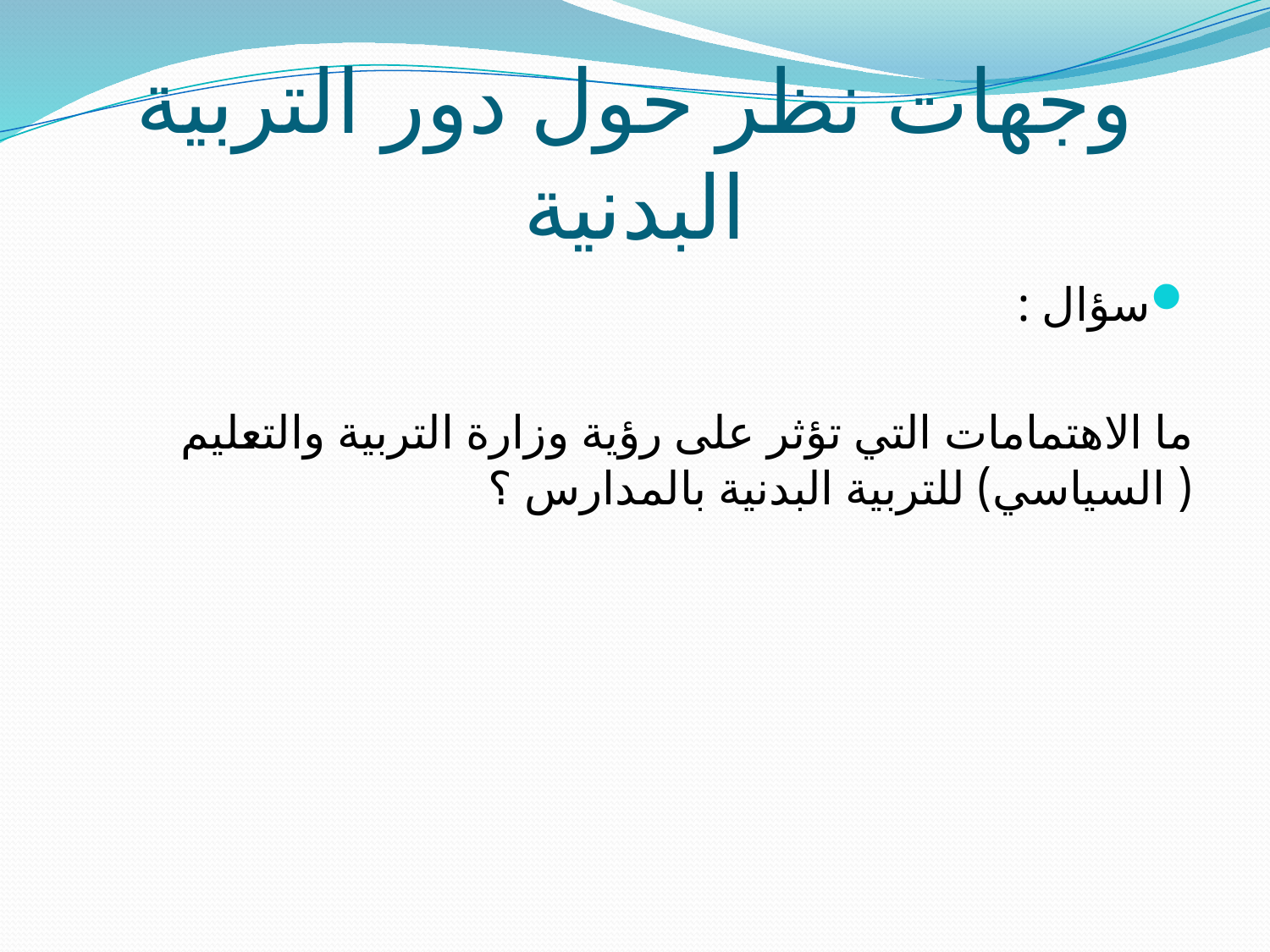

# وجهات نظر حول دور التربية البدنية
سؤال :

ما الاهتمامات التي تؤثر على رؤية وزارة التربية والتعليم ( السياسي) للتربية البدنية بالمدارس ؟